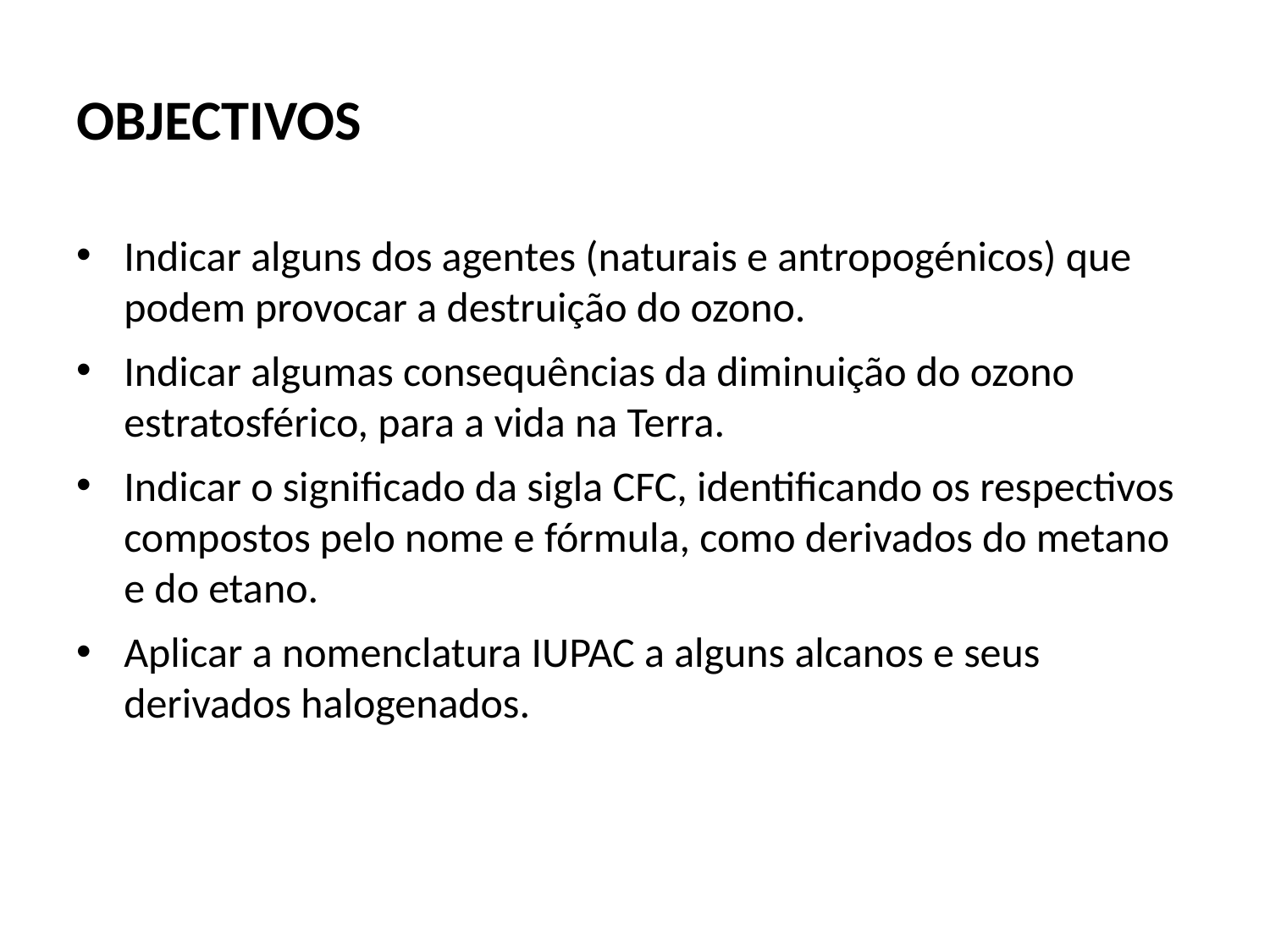

# OBJECTIVOS
Indicar alguns dos agentes (naturais e antropogénicos) que podem provocar a destruição do ozono.
Indicar algumas consequências da diminuição do ozono estratosférico, para a vida na Terra.
Indicar o significado da sigla CFC, identificando os respectivos compostos pelo nome e fórmula, como derivados do metano e do etano.
Aplicar a nomenclatura IUPAC a alguns alcanos e seus derivados halogenados.